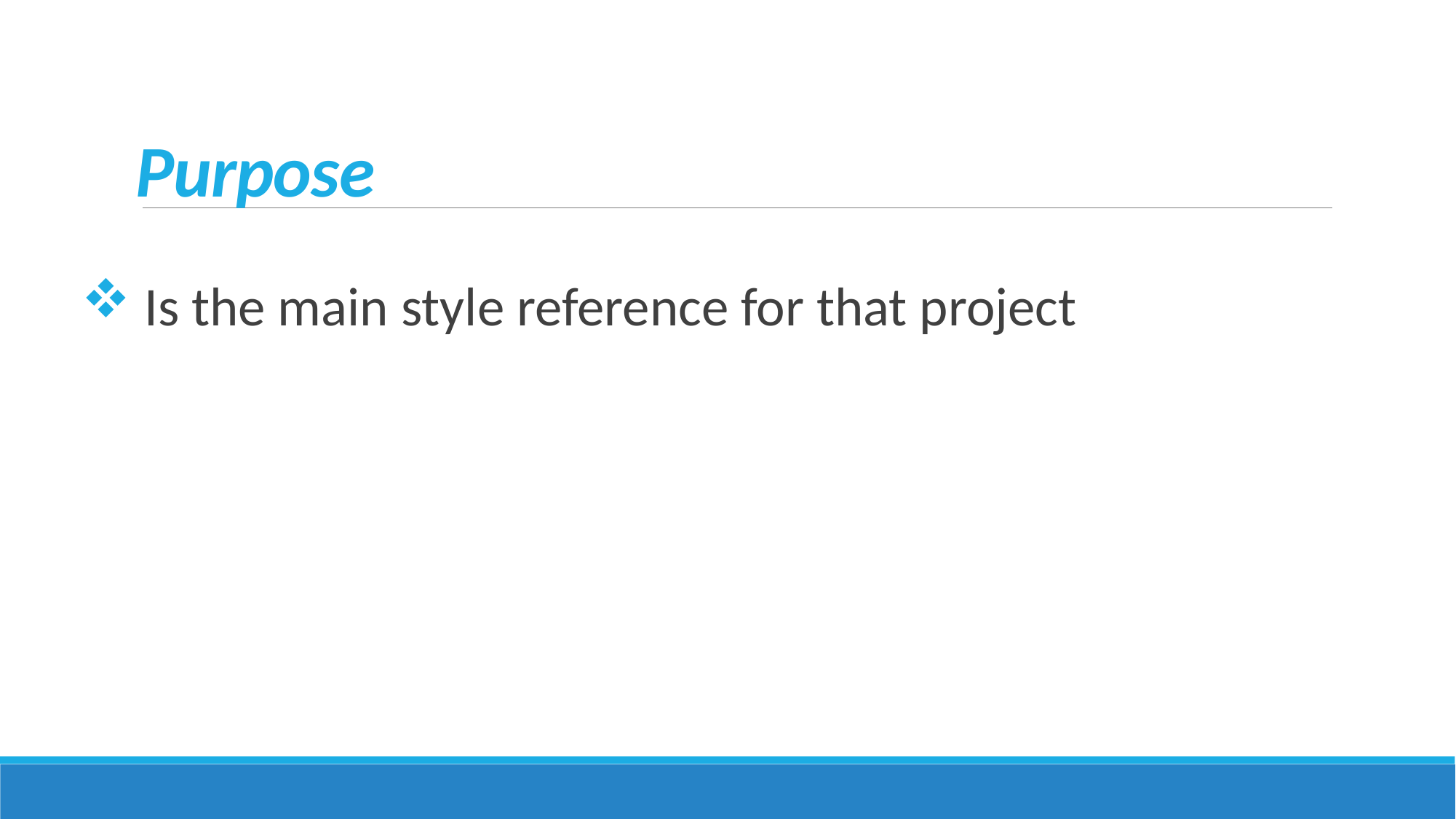

# Purpose
 Is the main style reference for that project